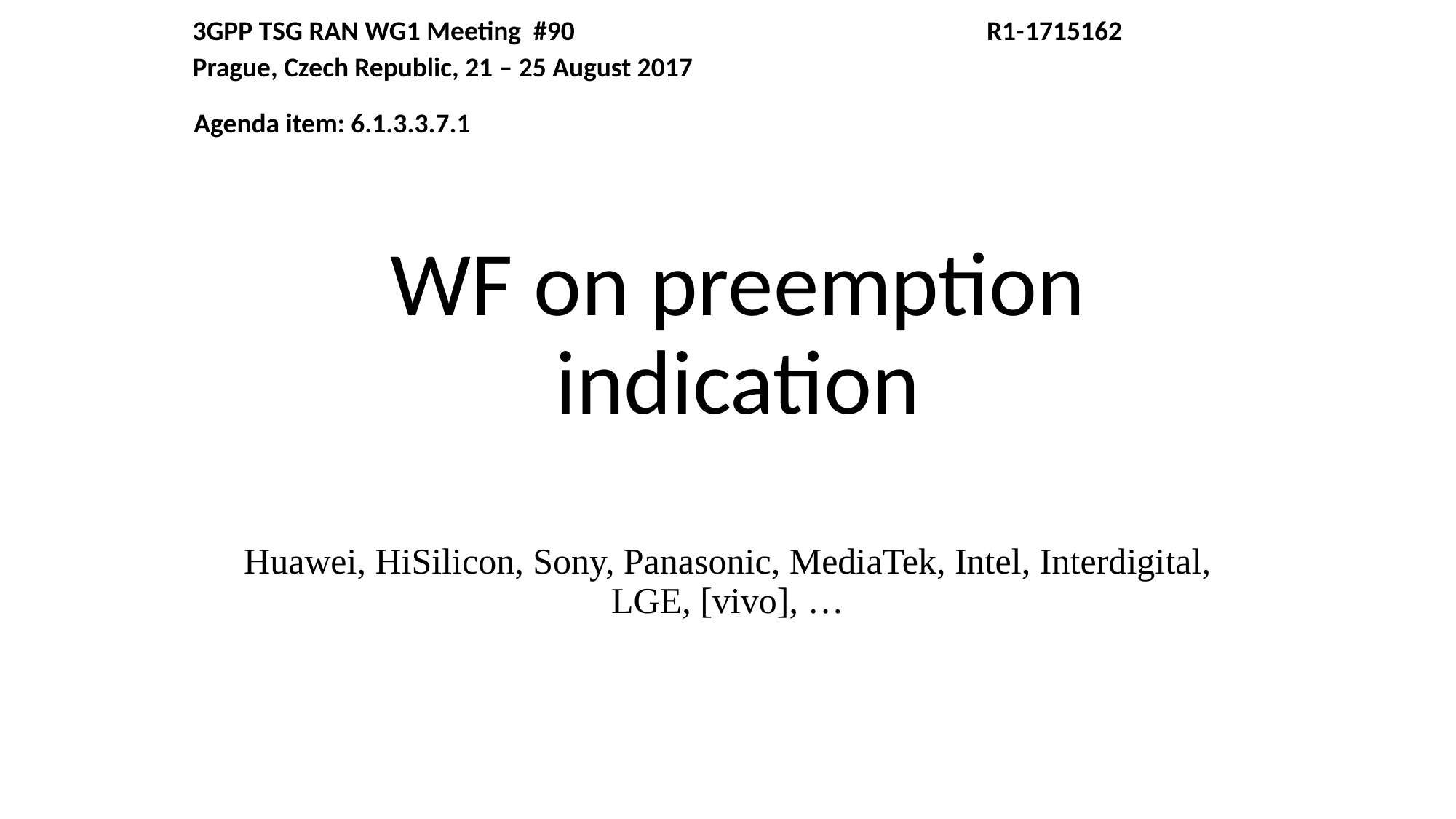

3GPP TSG RAN WG1 Meeting  #90	                                                          R1-1715162
Prague, Czech Republic, 21 – 25 August 2017
Agenda item: 6.1.3.3.7.1
# WF on preemption indication
Huawei, HiSilicon, Sony, Panasonic, MediaTek, Intel, Interdigital, LGE, [vivo], …